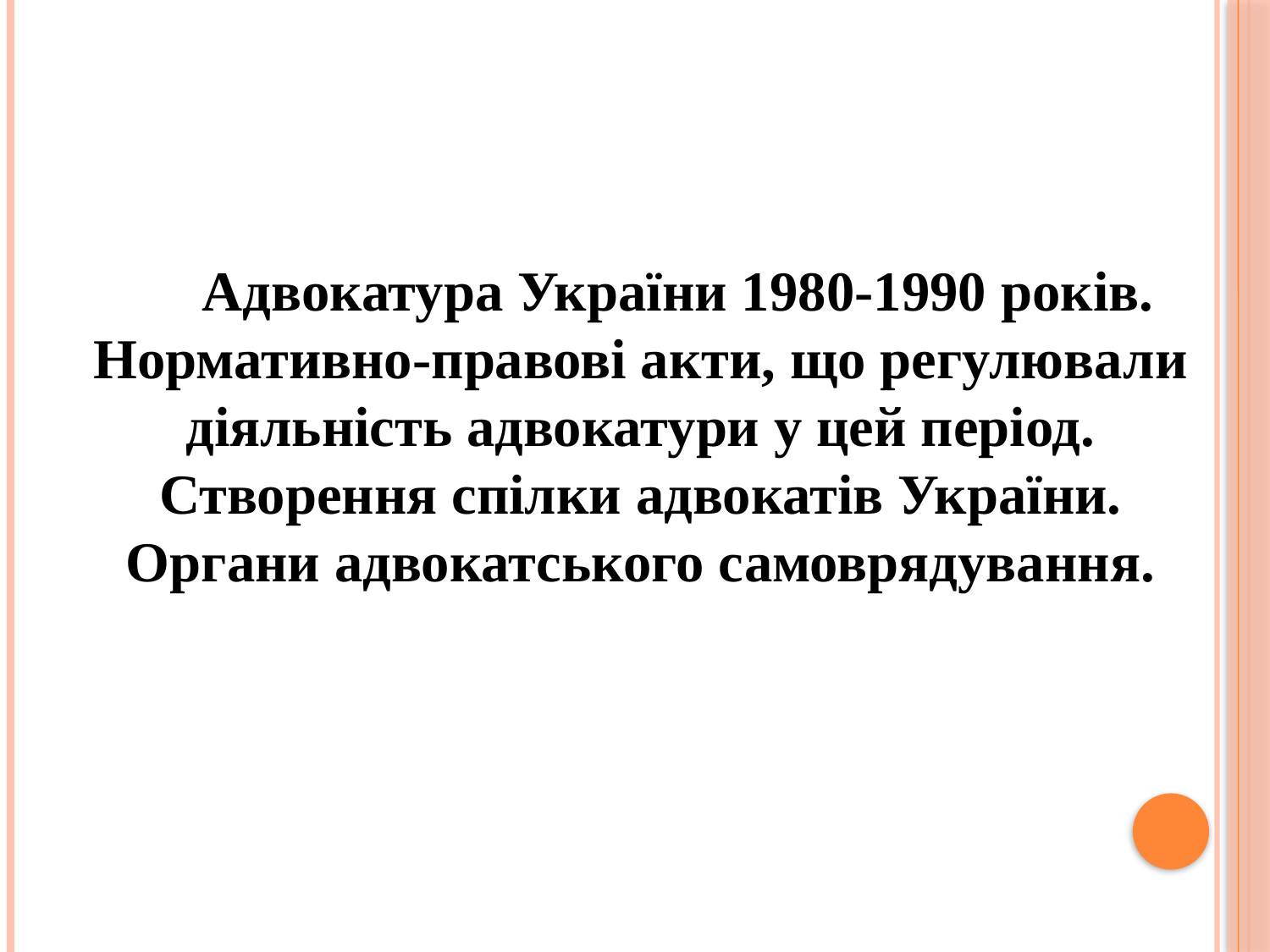

Адвокатура України 1980-1990 років. Нормативно-правові акти, що регулювали діяльність адвокатури у цей період. Створення спілки адвокатів України. Органи адвокатського самоврядування.